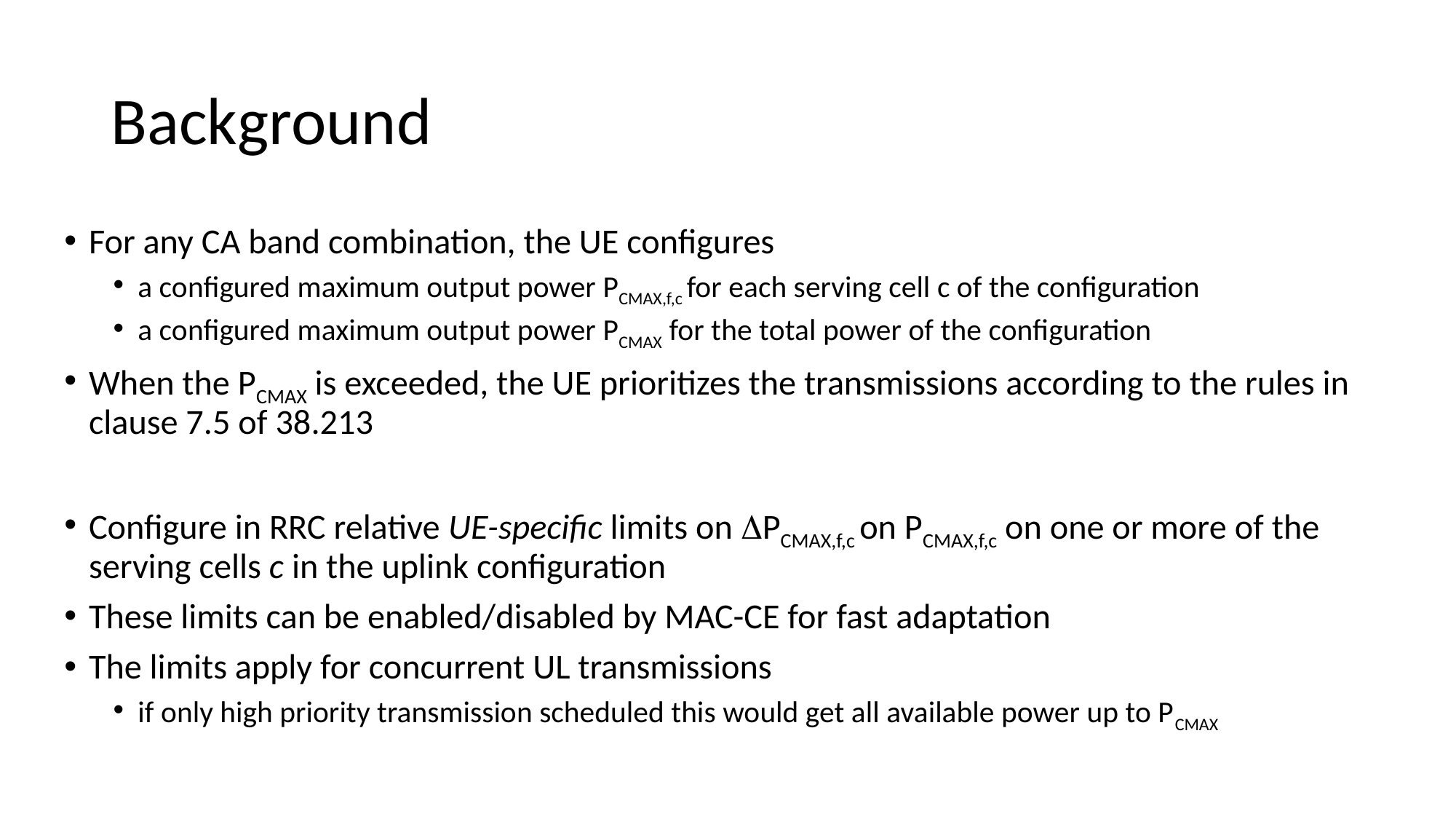

# Background
For any CA band combination, the UE configures
a configured maximum output power PCMAX,f,c for each serving cell c of the configuration
a configured maximum output power PCMAX for the total power of the configuration
When the PCMAX is exceeded, the UE prioritizes the transmissions according to the rules in clause 7.5 of 38.213

Configure in RRC relative UE-specific limits on ΔPCMAX,f,c on PCMAX,f,c on one or more of the serving cells c in the uplink configuration
These limits can be enabled/disabled by MAC-CE for fast adaptation
The limits apply for concurrent UL transmissions
if only high priority transmission scheduled this would get all available power up to PCMAX